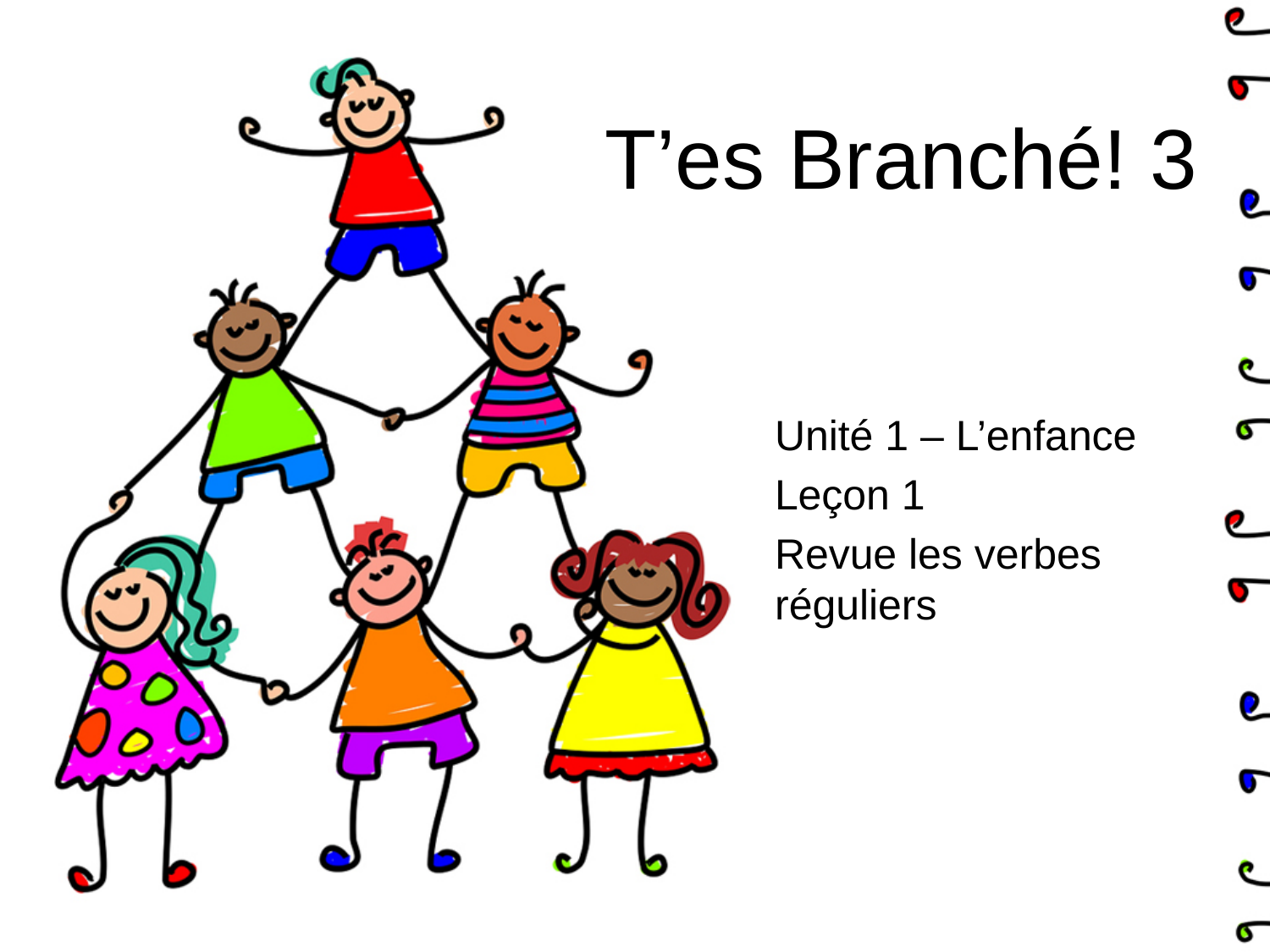

# T’es Branché! 3
Unité 1 – L’enfance
Leçon 1
Revue les verbes réguliers